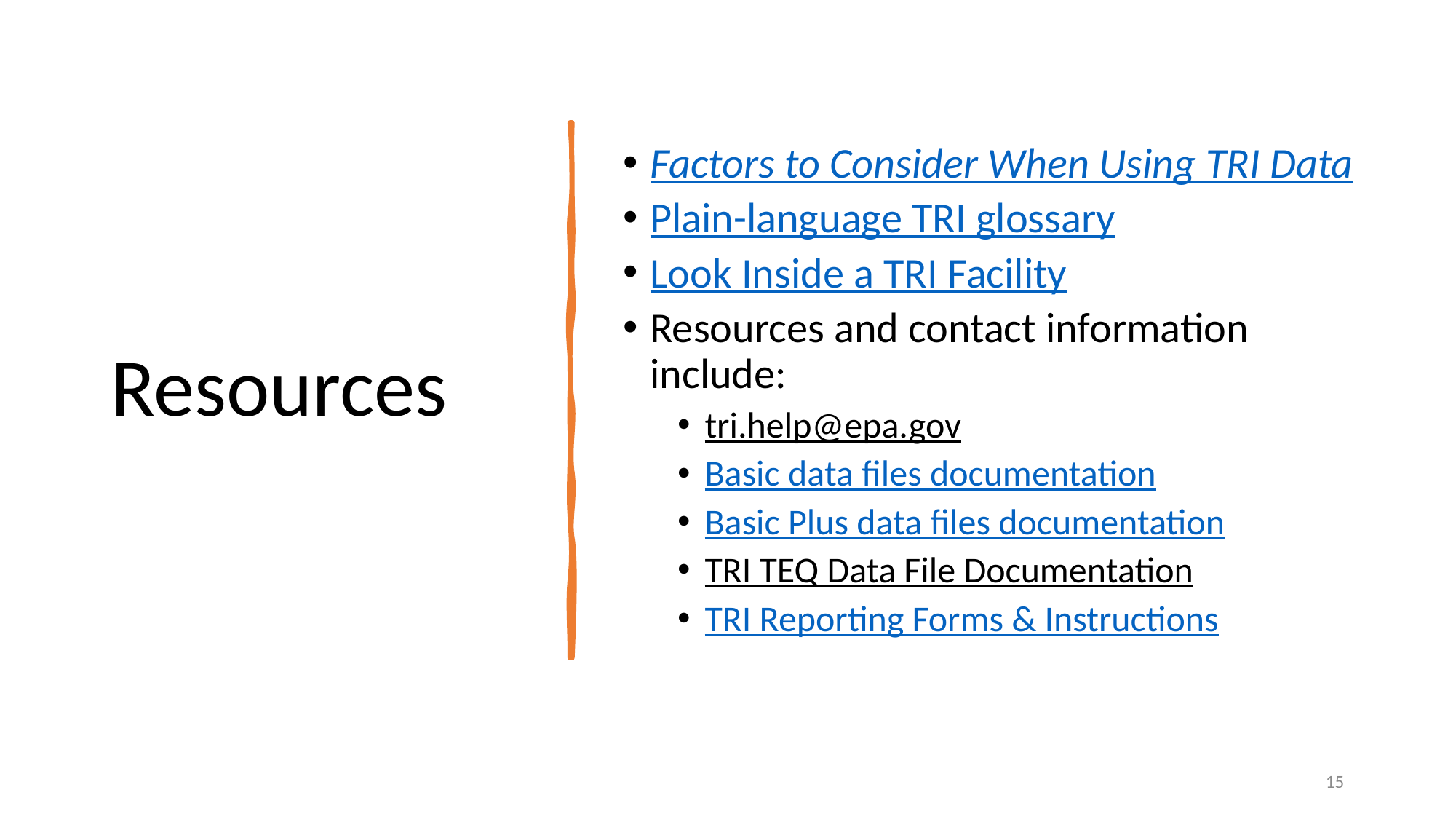

Resources
Factors to Consider When Using TRI Data
Plain-language TRI glossary
Look Inside a TRI Facility
Resources and contact information include:
tri.help@epa.gov
Basic data files documentation
Basic Plus data files documentation
TRI TEQ Data File Documentation
TRI Reporting Forms & Instructions

15